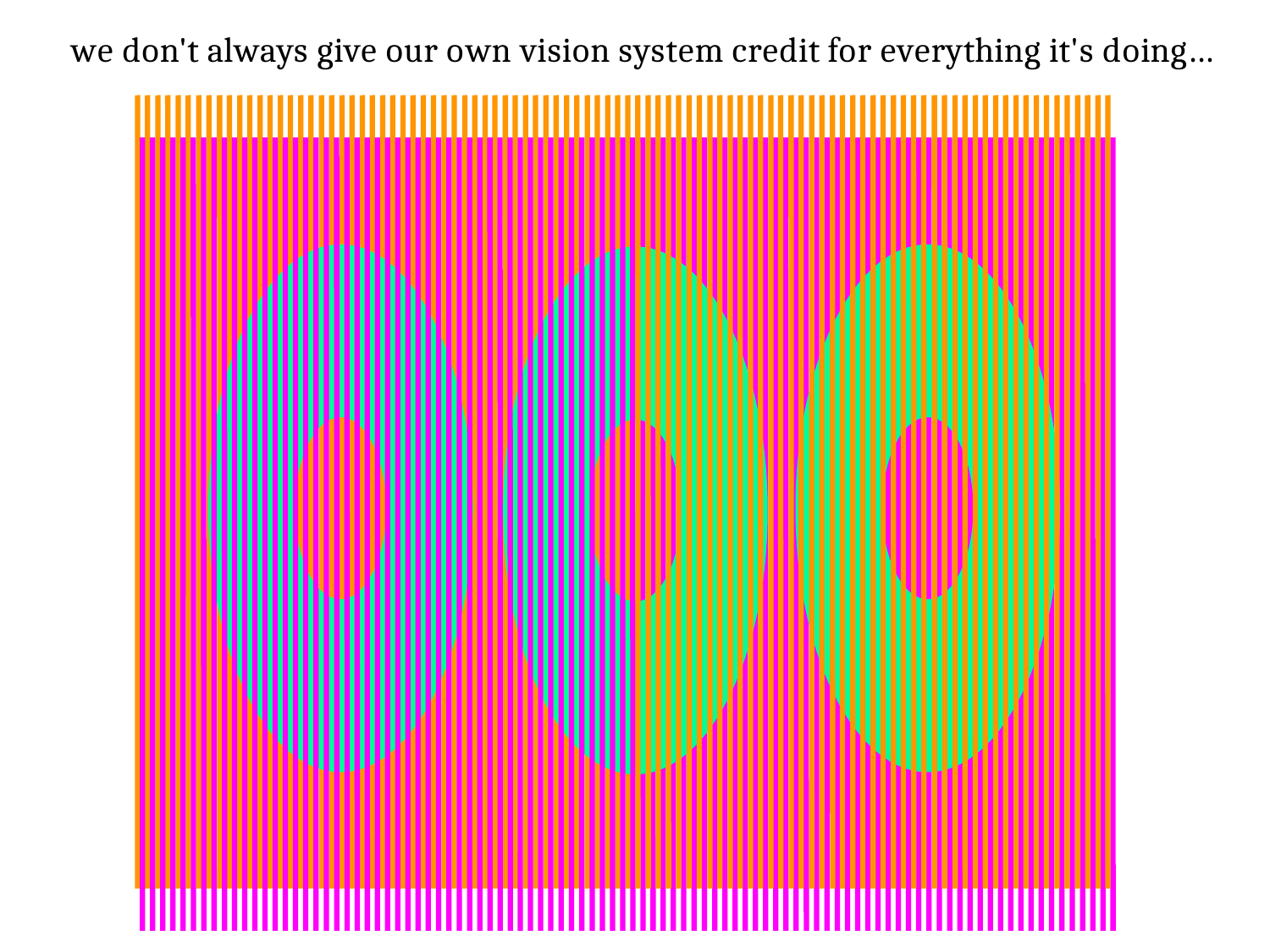

we don't always give our own vision system credit for everything it's doing…